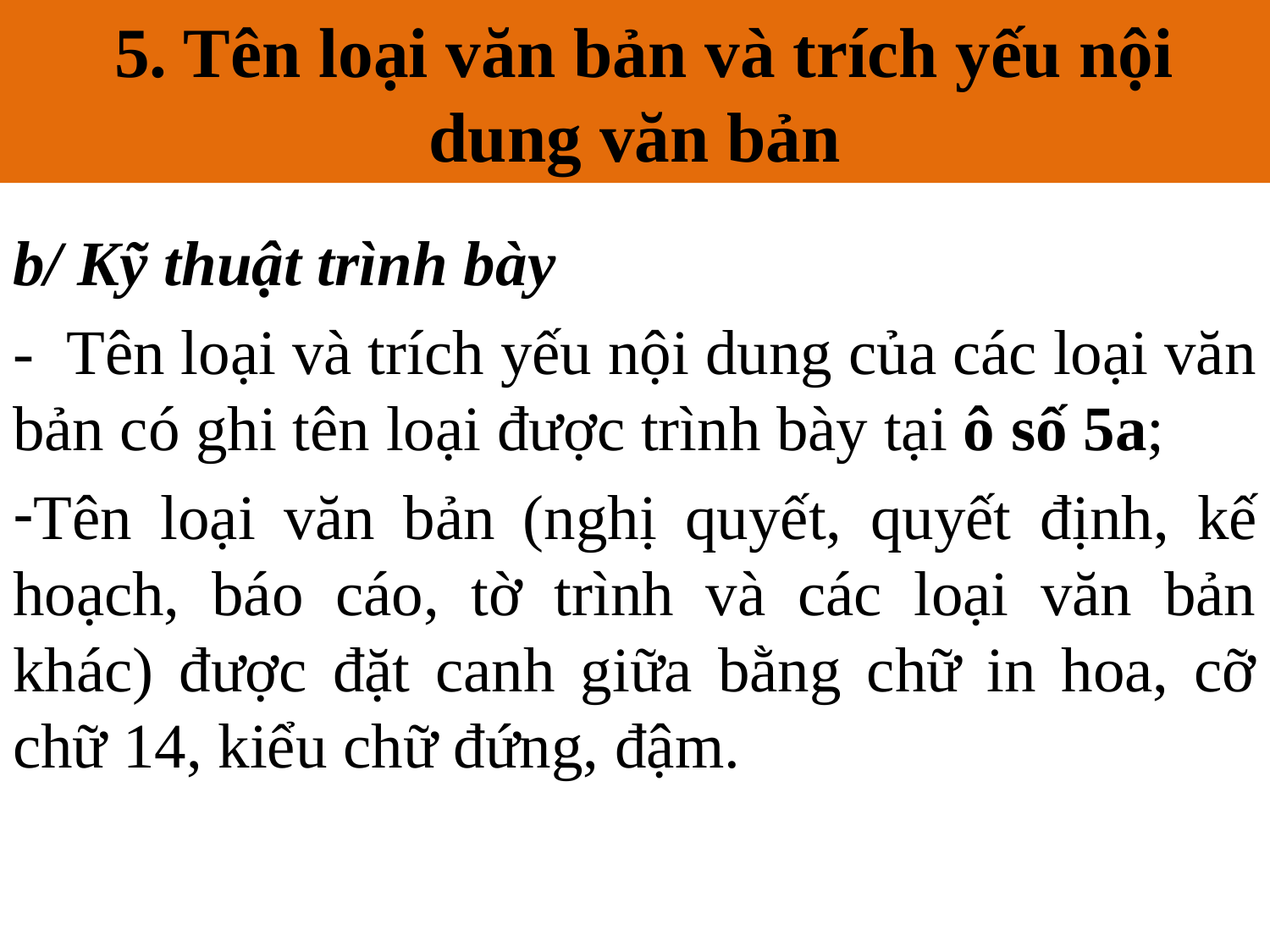

5. Tên loại văn bản và trích yếu nội dung văn bản
# 5. Tên loại văn bản và trích yếu nội dung văn bản
b/ Kỹ thuật trình bày
-  Tên loại và trích yếu nội dung của các loại văn bản có ghi tên loại được trình bày tại ô số 5a;
Tên loại văn bản (nghị quyết, quyết định, kế hoạch, báo cáo, tờ trình và các loại văn bản khác) được đặt canh giữa bằng chữ in hoa, cỡ chữ 14, kiểu chữ đứng, đậm.